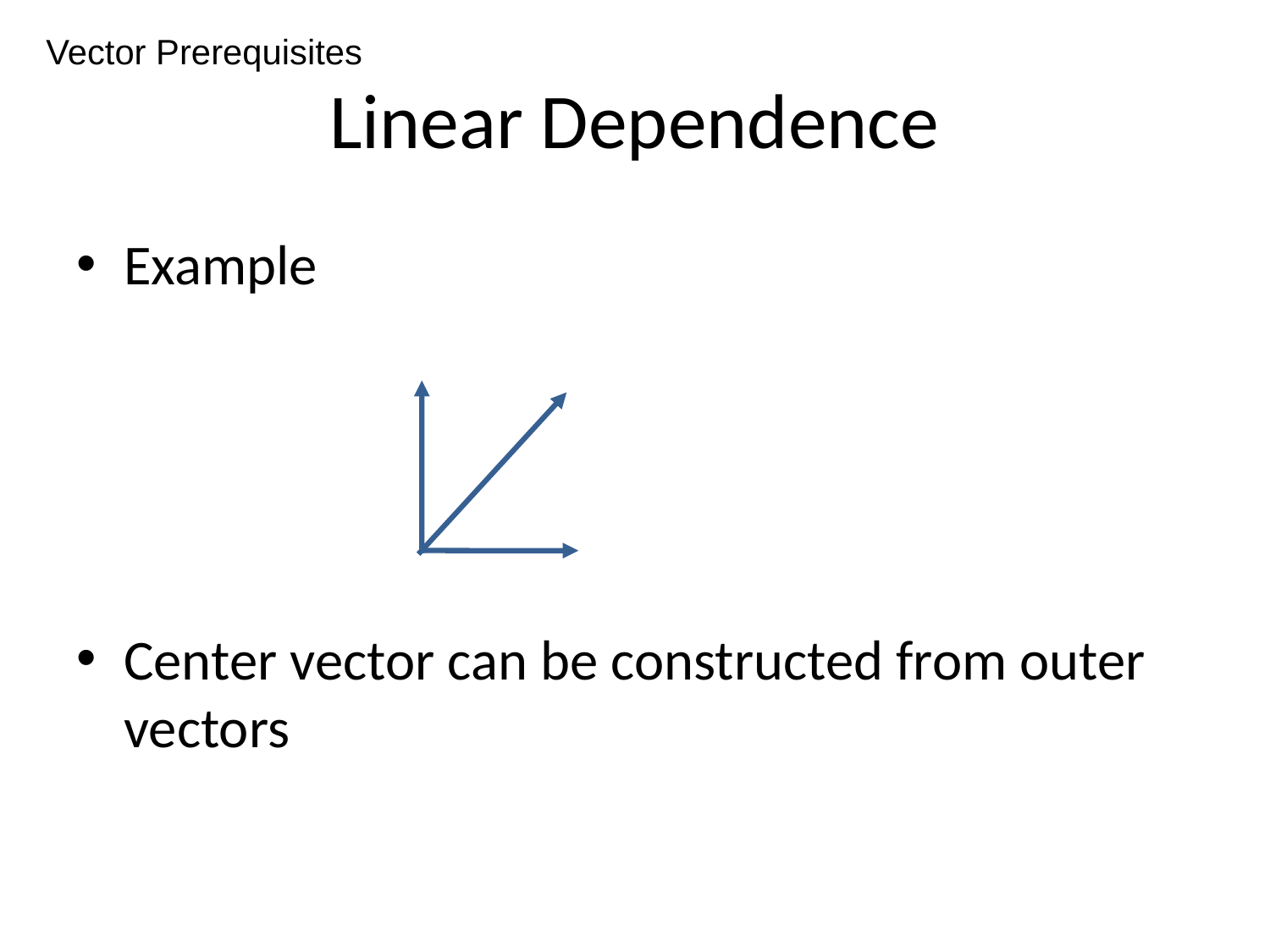

Vector Prerequisites
# Linear Dependence
Example

Center vector can be constructed from outer vectors